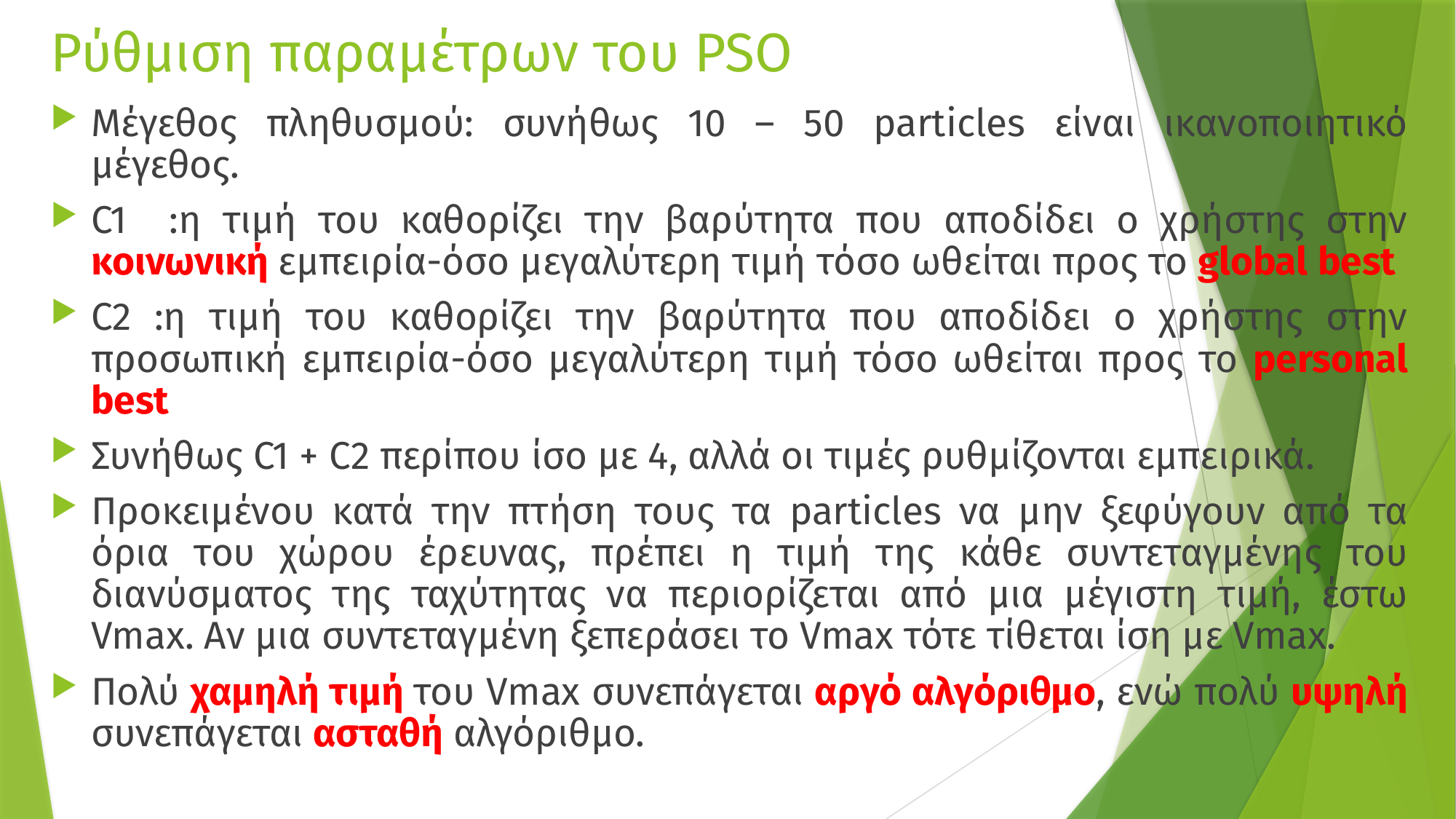

# Ρύθμιση παραμέτρων του PSO
Μέγεθος πληθυσμού: συνήθως 10 – 50 particles είναι ικανοποιητικό μέγεθος.
C1  :η τιμή του καθορίζει την βαρύτητα που αποδίδει ο χρήστης στην κοινωνική εμπειρία-όσο μεγαλύτερη τιμή τόσο ωθείται προς το global best
C2 :η τιμή του καθορίζει την βαρύτητα που αποδίδει ο χρήστης στην προσωπική εμπειρία-όσο μεγαλύτερη τιμή τόσο ωθείται προς το personal best
Συνήθως C1 + C2 περίπου ίσο με 4, αλλά οι τιμές ρυθμίζονται εμπειρικά.
Προκειμένου κατά την πτήση τους τα particles να μην ξεφύγουν από τα όρια του χώρου έρευνας, πρέπει η τιμή της κάθε συντεταγμένης του διανύσματος της ταχύτητας να περιορίζεται από μια μέγιστη τιμή, έστω Vmax. Αν μια συντεταγμένη ξεπεράσει το Vmax τότε τίθεται ίση με Vmax.
Πολύ χαμηλή τιμή του Vmax συνεπάγεται αργό αλγόριθμο, ενώ πολύ υψηλή συνεπάγεται ασταθή αλγόριθμο.